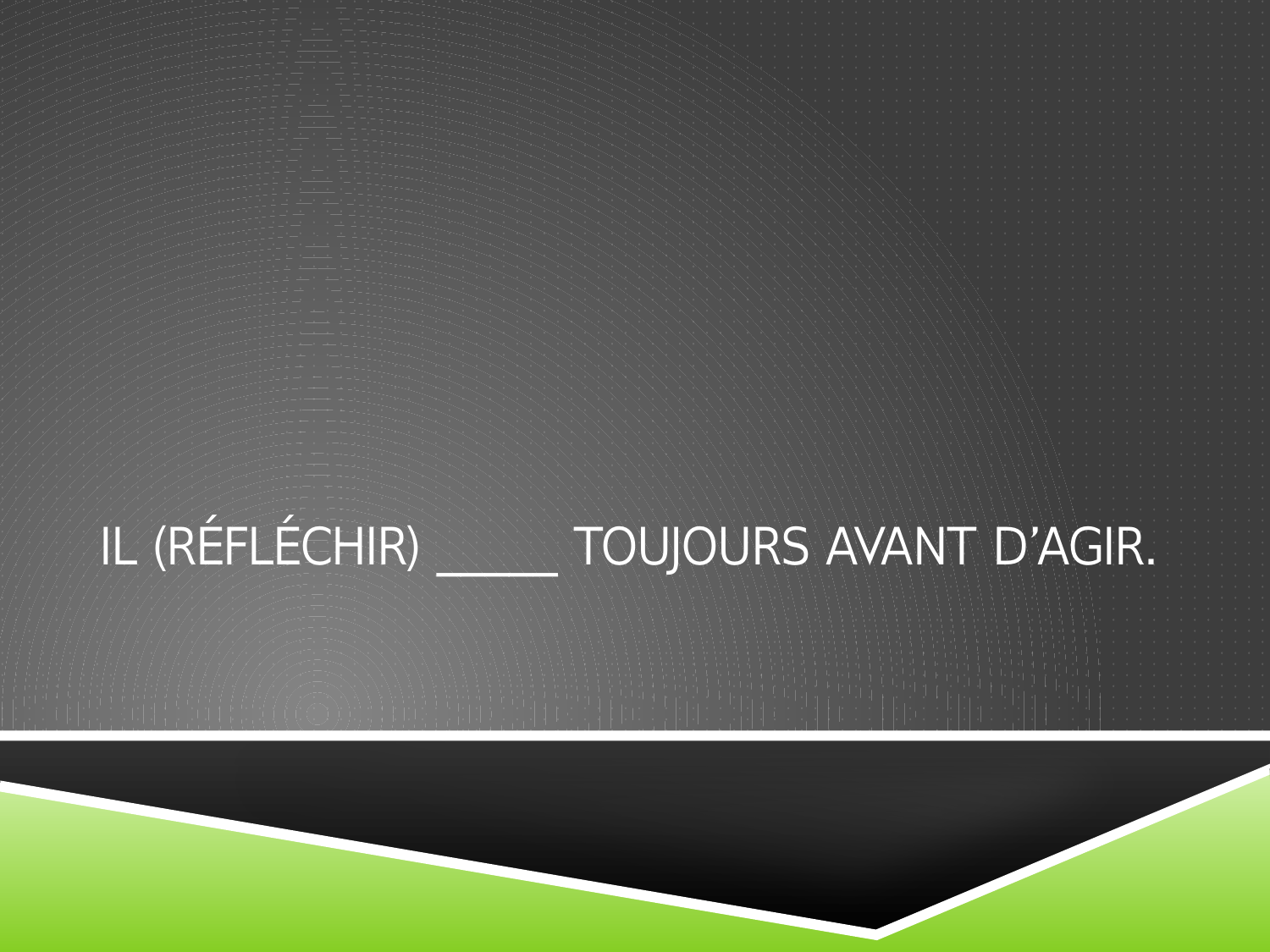

# Il (réfléchir) _____ toujours avant d’agir.